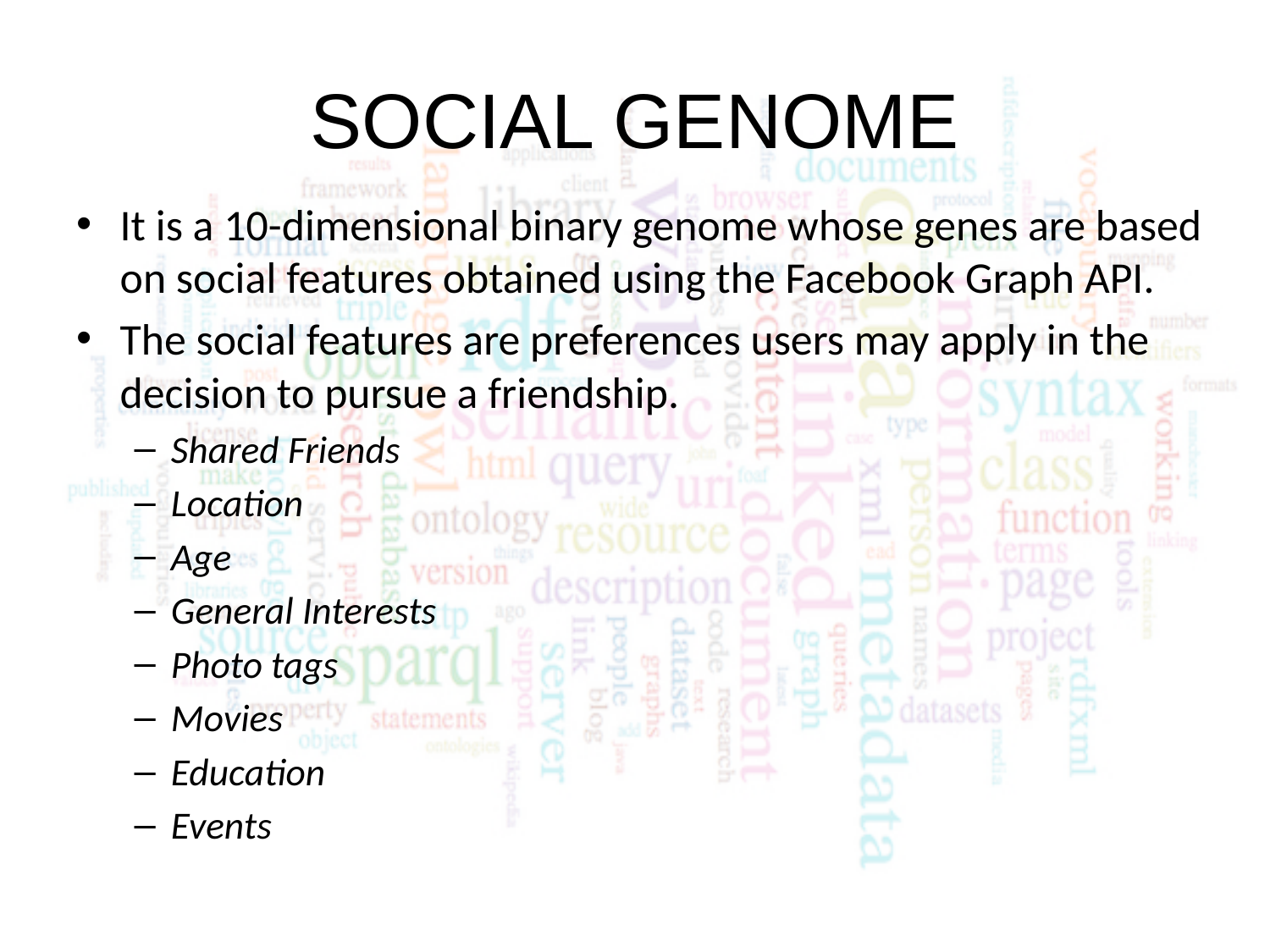

# SOCIAL GENOME
It is a 10-dimensional binary genome whose genes are based on social features obtained using the Facebook Graph API.
The social features are preferences users may apply in the decision to pursue a friendship.
Shared Friends
Location
Age
General Interests
Photo tags
Movies
Education
Events